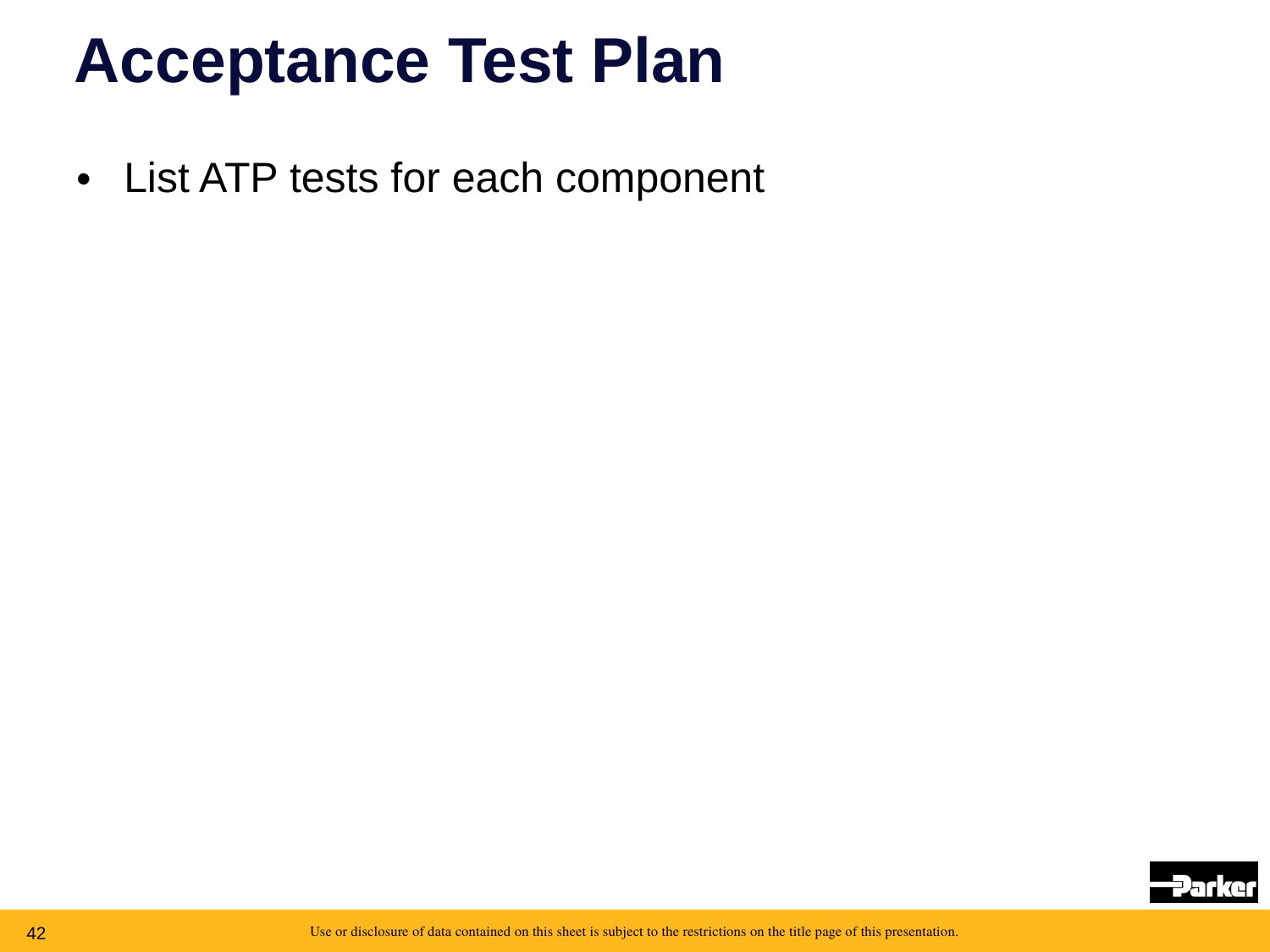

# Acceptance Test Plan
List ATP tests for each component